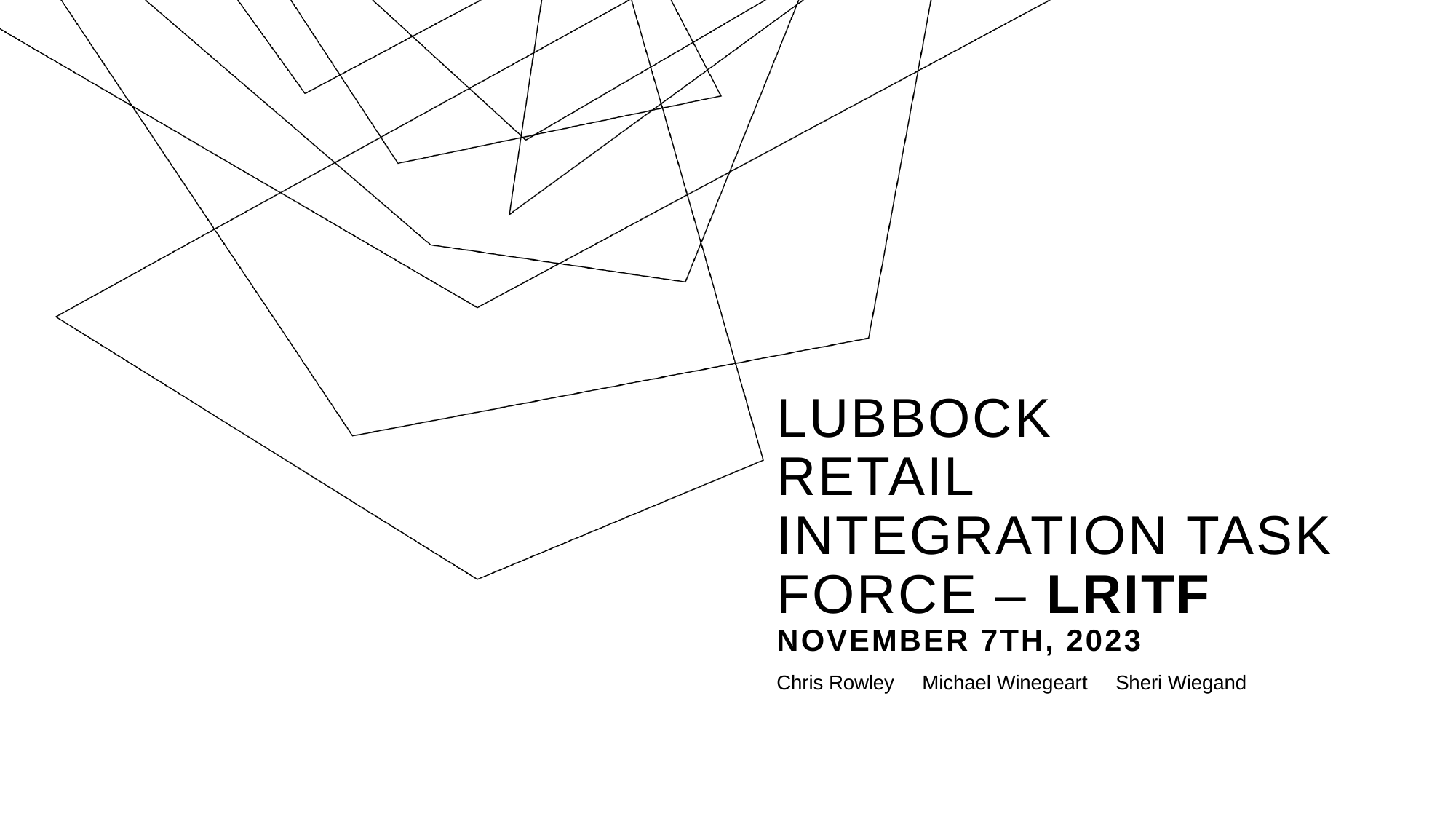

# Lubbock Retail Integration Task Force – LRITF November 7th, 2023
Chris Rowley     Michael Winegeart     Sheri Wiegand